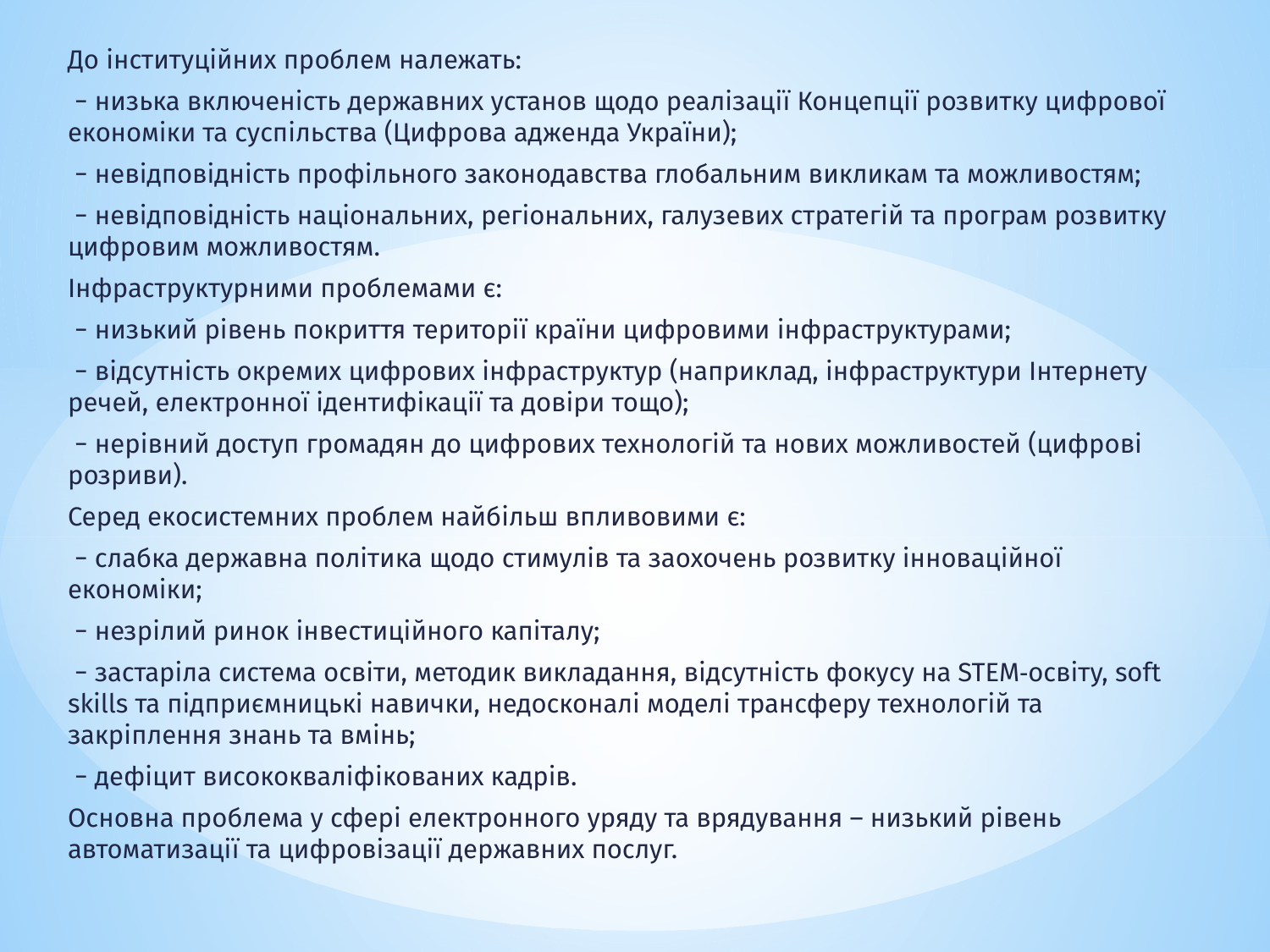

До інституційних проблем належать:
 − низька включеність державних установ щодо реалізації Концепції розвитку цифрової економіки та суспільства (Цифрова адженда України);
 − невідповідність профільного законодавства глобальним викликам та можливостям;
 − невідповідність національних, регіональних, галузевих стратегій та програм розвитку цифровим можливостям.
Інфраструктурними проблемами є:
 − низький рівень покриття території країни цифровими інфраструктурами;
 − відсутність окремих цифрових інфраструктур (наприклад, інфраструктури Інтернету речей, електронної ідентифікації та довіри тощо);
 − нерівний доступ громадян до цифрових технологій та нових можливостей (цифрові розриви).
Серед екосистемних проблем найбільш впливовими є:
 − слабка державна політика щодо стимулів та заохочень розвитку інноваційної економіки;
 − незрілий ринок інвестиційного капіталу;
 − застаріла система освіти, методик викладання, відсутність фокусу на STEM‑освіту, soft skills та підприємницькі навички, недосконалі моделі трансферу технологій та закріплення знань та вмінь;
 − дефіцит висококваліфікованих кадрів.
Основна проблема у сфері електронного уряду та врядування – низький рівень автоматизації та цифровізації державних послуг.